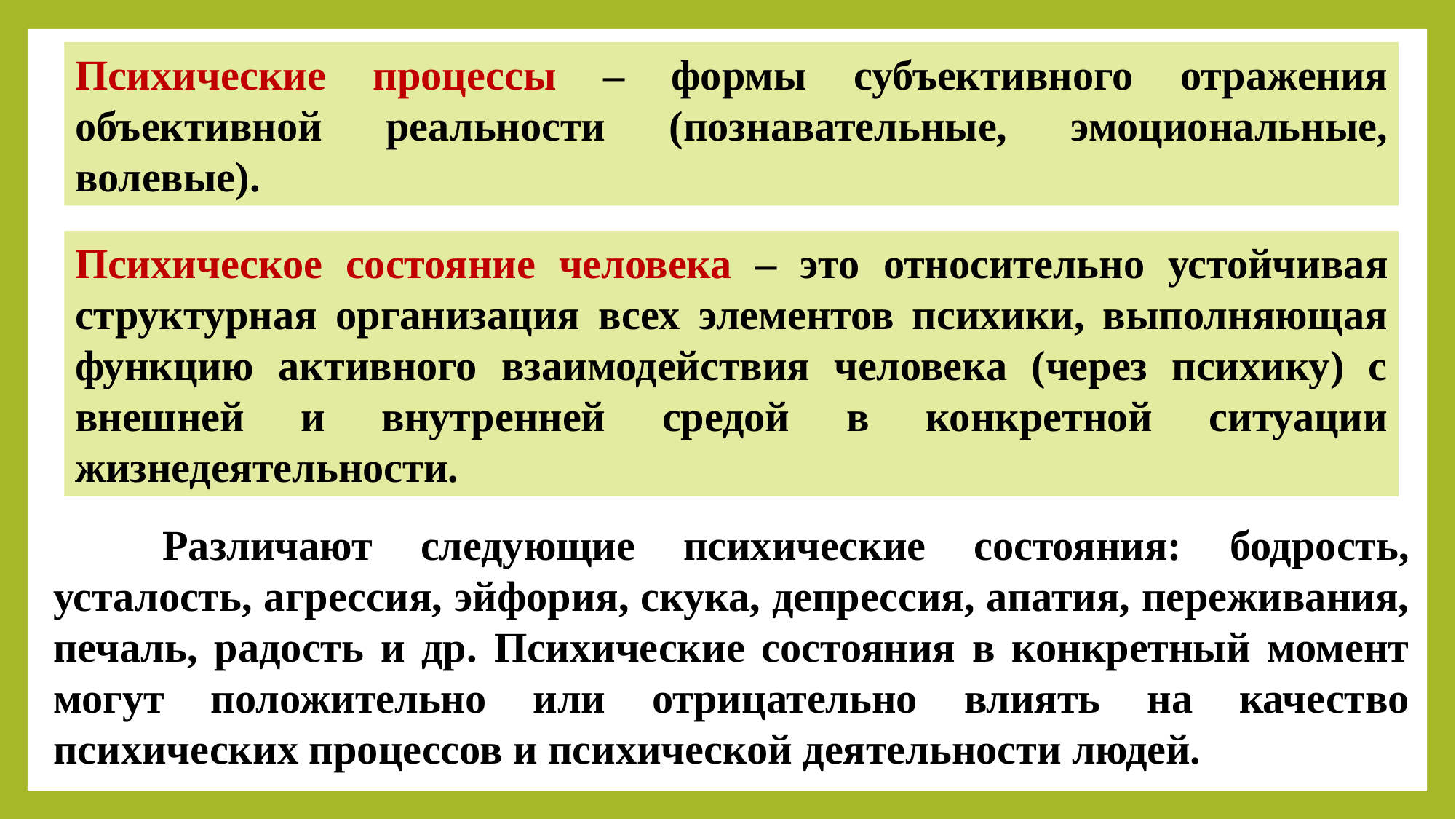

Психические процессы – формы субъективного отражения объективной реальности (познавательные, эмоциональные, волевые).
Психическое состояние человека – это относительно устойчивая структурная организация всех элементов психики, выполняющая функцию активного взаимодействия человека (через психику) с внешней и внутренней средой в конкретной ситуации жизнедеятельности.
	Различают следующие психические состояния: бодрость, усталость, агрессия, эйфория, скука, депрессия, апатия, переживания, печаль, радость и др. Психические состояния в конкретный момент могут положительно или отрицательно влиять на качество психических процессов и психической деятельности людей.